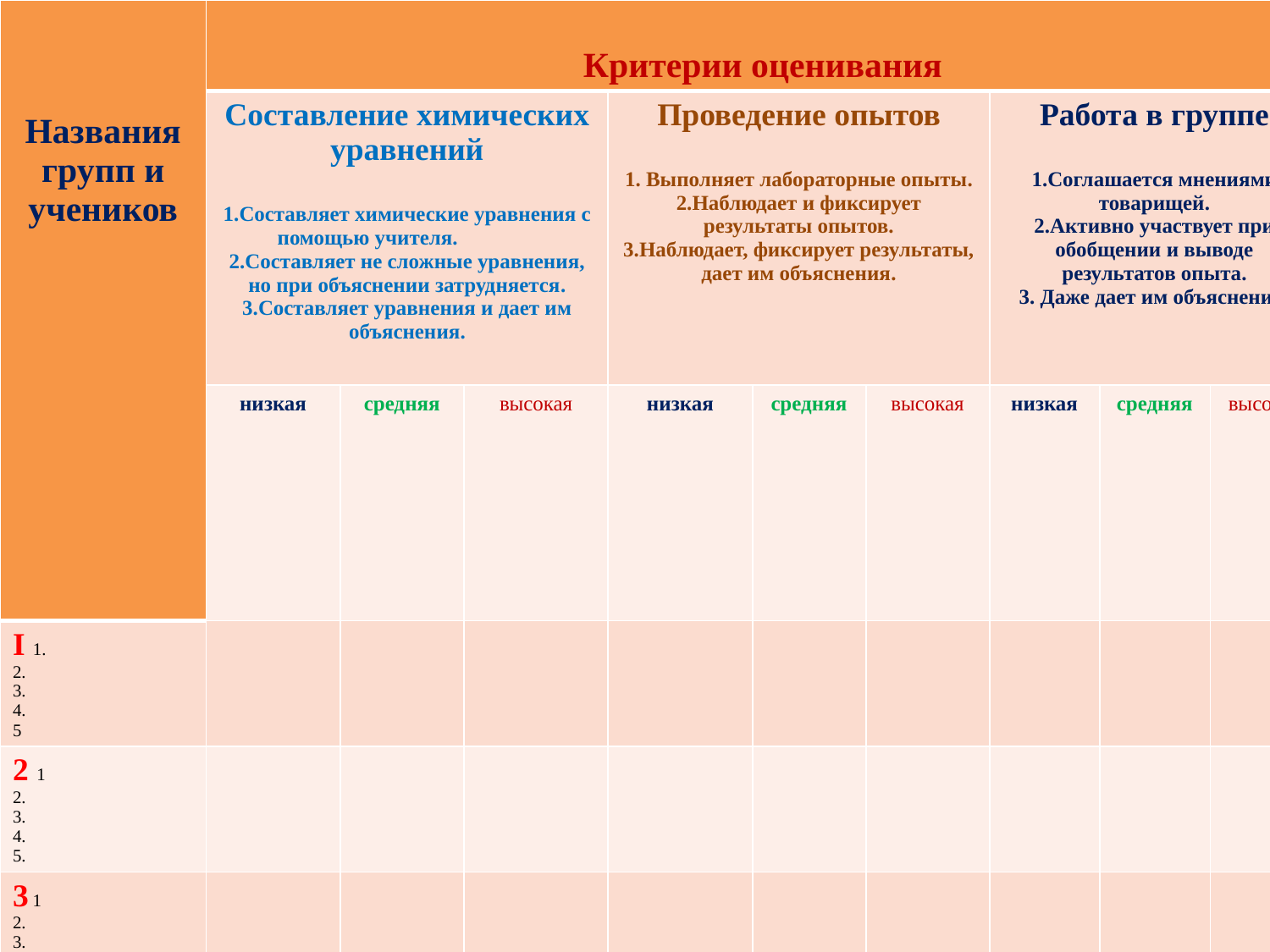

| Названия групп и учеников | Критерии оценивания |  |  |  |  |  |  |  |  |
| --- | --- | --- | --- | --- | --- | --- | --- | --- | --- |
|  | Составление химических уравнений 1.Составляет химические уравнения с помощью учителя. 2.Составляет не сложные уравнения, но при объяснении затрудняется. 3.Составляет уравнения и дает им объяснения. |  |  | Проведение опытов 1. Выполняет лабораторные опыты. 2.Наблюдает и фиксирует результаты опытов. 3.Наблюдает, фиксирует результаты, дает им объяснения. |  |  | Работа в группе 1.Соглашается мнениями товарищей. 2.Активно участвует при обобщении и выводе результатов опыта. 3. Даже дает им объяснения. |  |  |
|  | низкая | средняя | высокая | низкая | средняя | высокая | низкая | средняя | высокая |
| I 1. 2. 3. 4. 5 |  |  |  |  |  |  |  |  |  |
| 2 1 2. 3. 4. 5. |  |  |  |  |  |  |  |  |  |
| 3 1 2. 3. 4. 5. |  |  |  |  |  |  |  |  |  |
| 41. 2. 3. 4. 5 |  |  |  |  |  |  |  |  |  |